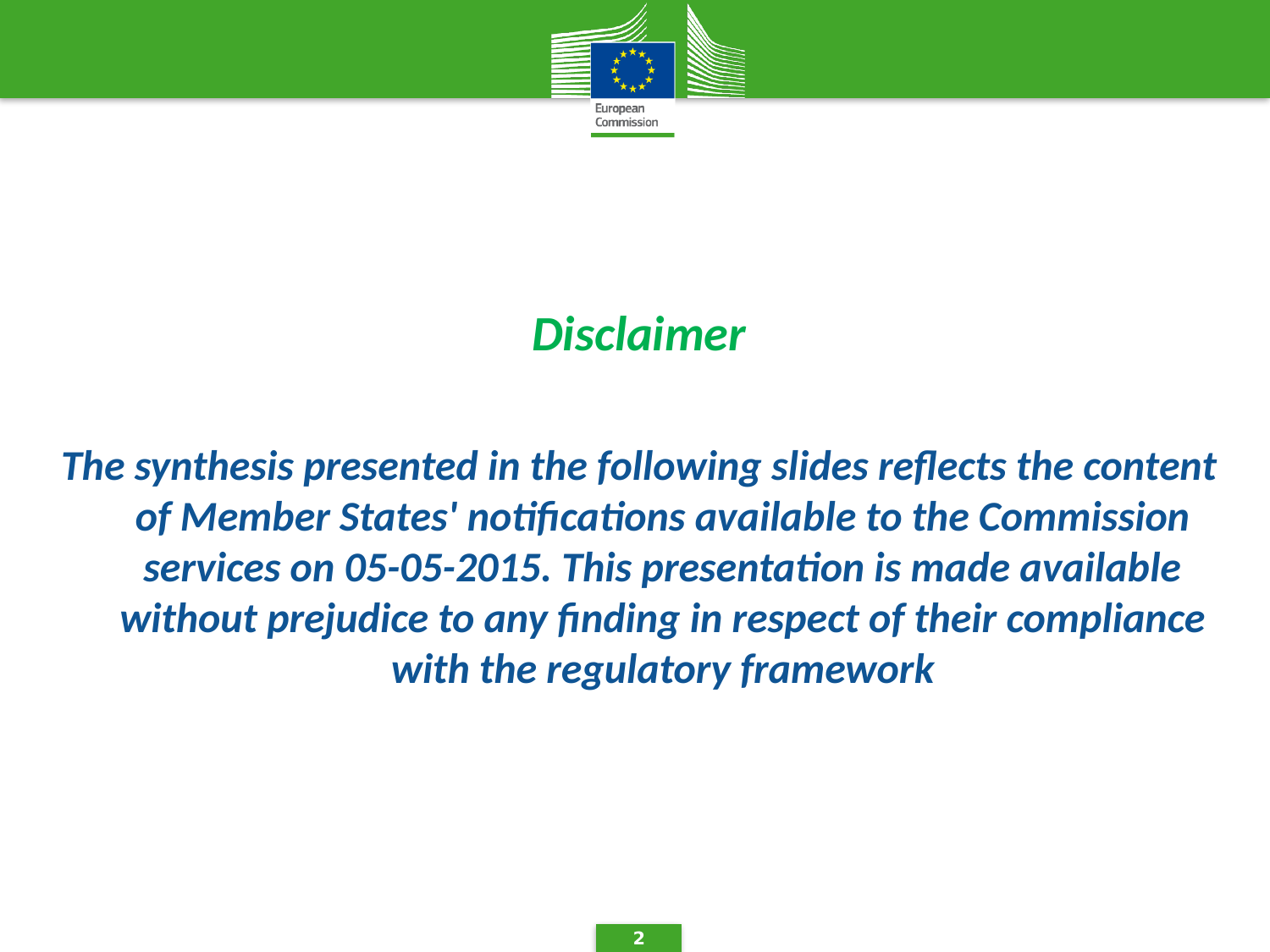

Disclaimer

The synthesis presented in the following slides reflects the content of Member States' notifications available to the Commission services on 05-05-2015. This presentation is made available without prejudice to any finding in respect of their compliance with the regulatory framework
2